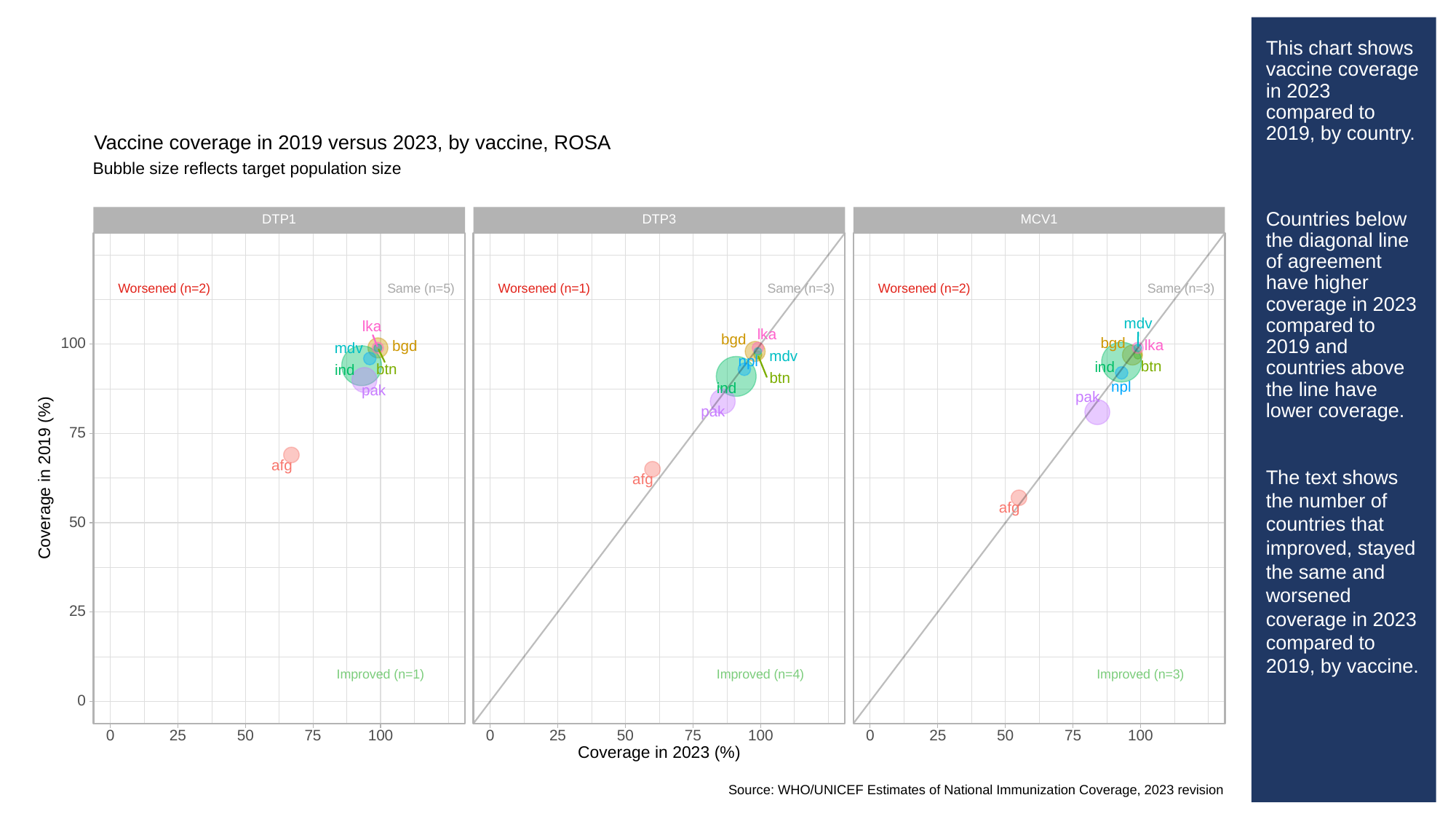

# This chart shows vaccine coverage in 2023 compared to 2019, by country.

Countries below the diagonal line of agreement have higher coverage in 2023 compared to 2019 and countries above the line have lower coverage.

The text shows the number of countries that improved, stayed the same and worsened coverage in 2023 compared to 2019, by vaccine.

Vaccine coverage in 2019 versus 2023, by vaccine, ROSA
Bubble size reflects target population size

MCV1
DTP3
DTP1

Worsened (n=2)
Same (n=5)
Worsened (n=1)
Same (n=3)
Worsened (n=2)
Same (n=3)

mdv
lka
lka

bgd

bgd

100
bgd
lka

mdv

mdv

npl

btn
ind

btn
ind

btn
npl
ind
pak

pak

pak
75

afg

Coverage in 2019 (%)
afg

afg
50

25

Improved (n=1)
Improved (n=4)
Improved (n=3)
0

0
25
50
100
0
25
50
100
0
25
50
100
75
75
75
Coverage in 2023 (%)

Source: WHO/UNICEF Estimates of National Immunization Coverage, 2023 revision